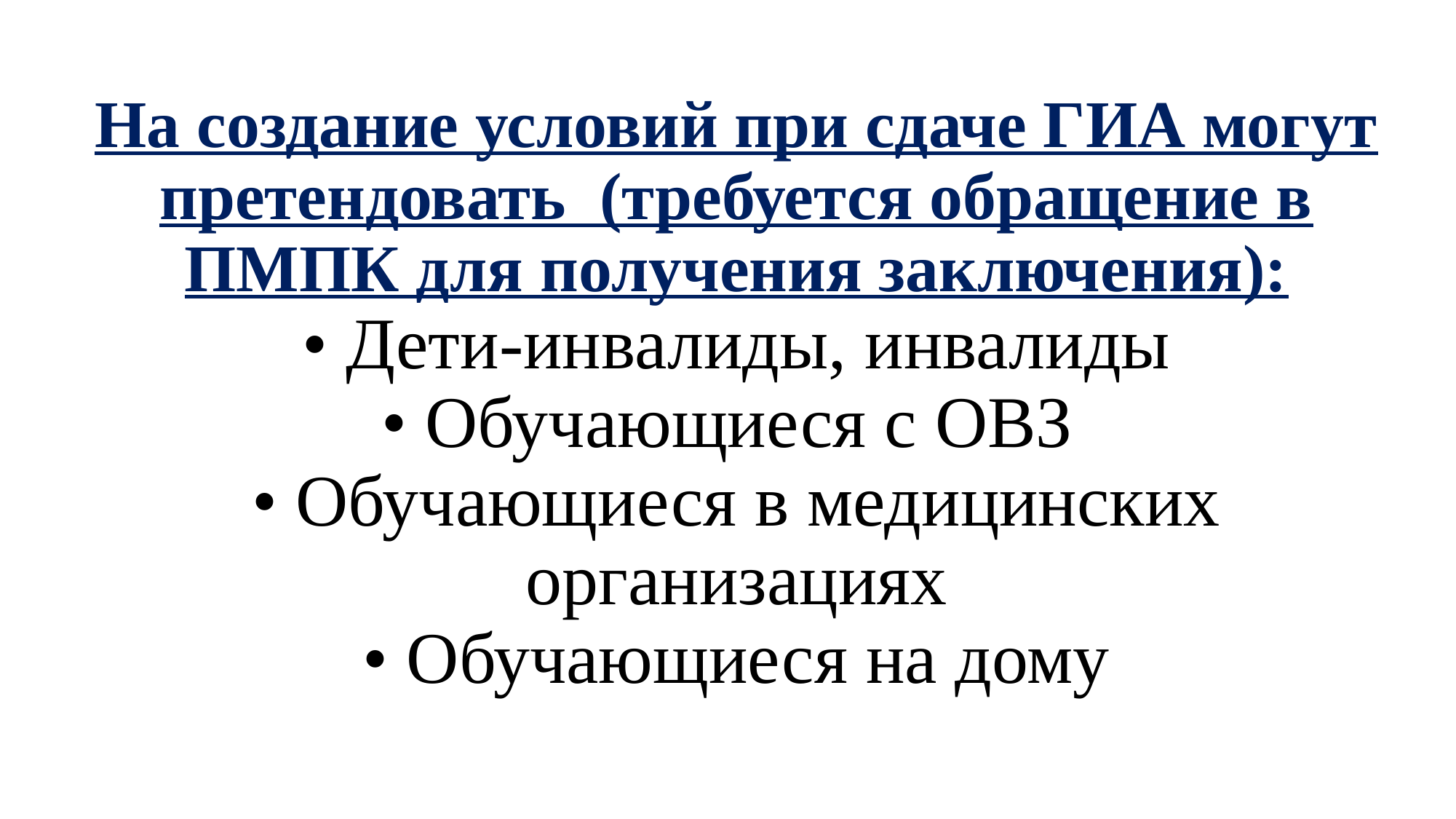

# На создание условий при сдаче ГИА могут претендовать  (требуется обращение в ПМПК для получения заключения): • Дети-инвалиды, инвалиды • Обучающиеся с ОВЗ • Обучающиеся в медицинских организациях • Обучающиеся на дому